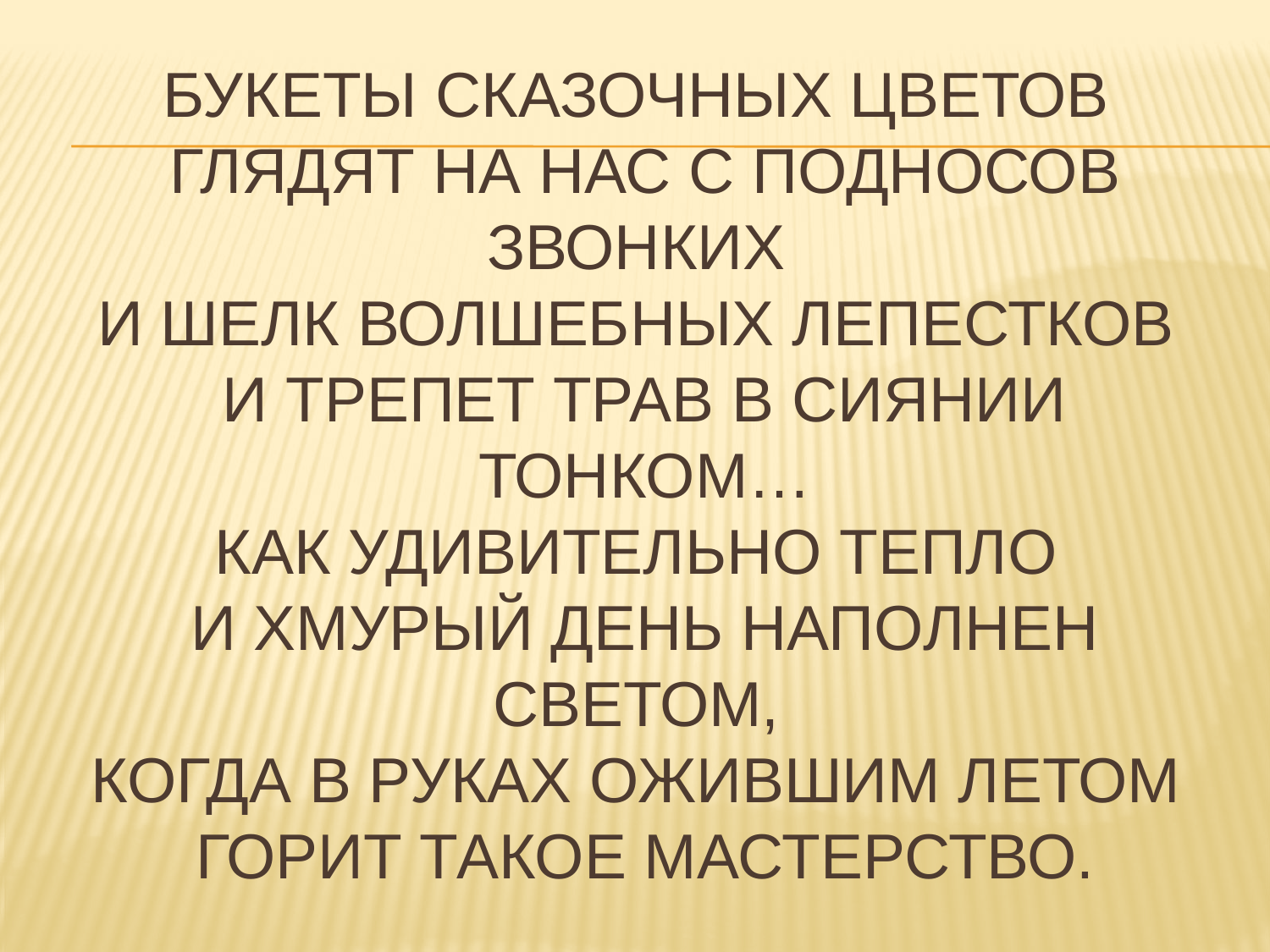

# Букеты сказочных цветов  глядят на нас с подносов звонких  И шелк волшебных лепестков  и трепет трав в сиянии тонком… Как удивительно тепло  и хмурый день наполнен светом,  когда в руках ожившим летом  горит такое мастерство.